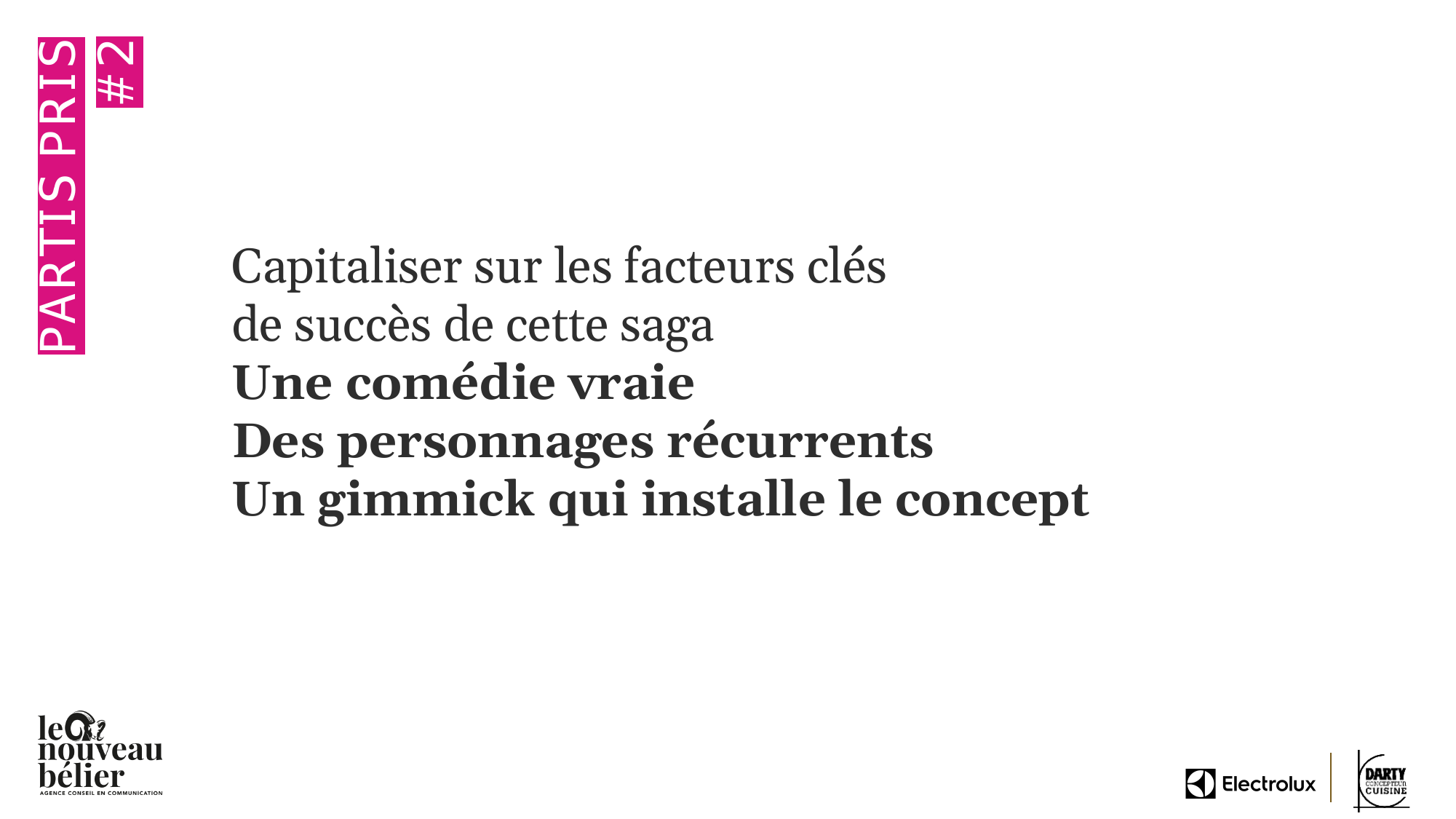

PARTIS PRIS #2
Capitaliser sur les facteurs clés
de succès de cette saga
Une comédie vraie
Des personnages récurrents
Un gimmick qui installe le concept